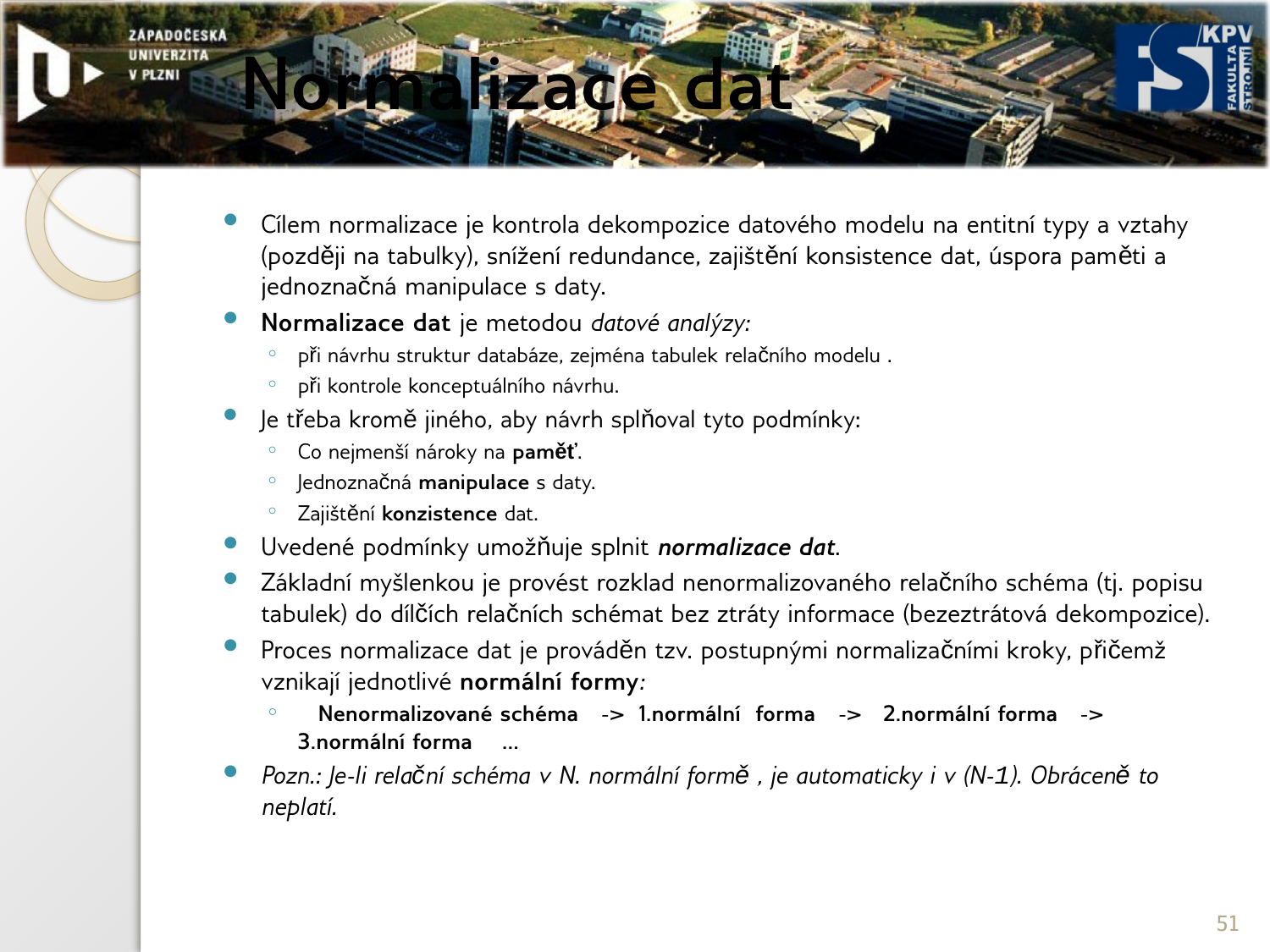

# Normalizace dat
Cílem normalizace je kontrola dekompozice datového modelu na entitní typy a vztahy (později na tabulky), snížení redundance, zajištění konsistence dat, úspora paměti a jednoznačná manipulace s daty.
Normalizace dat je metodou datové analýzy:
při návrhu struktur databáze, zejména tabulek relačního modelu .
při kontrole konceptuálního návrhu.
Je třeba kromě jiného, aby návrh splňoval tyto podmínky:
Co nejmenší nároky na paměť.
Jednoznačná manipulace s daty.
Zajištění konzistence dat.
Uvedené podmínky umožňuje splnit normalizace dat.
Základní myšlenkou je provést rozklad nenormalizovaného relačního schéma (tj. popisu tabulek) do dílčích relačních schémat bez ztráty informace (bezeztrátová dekompozice).
Proces normalizace dat je prováděn tzv. postupnými normalizačními kroky, přičemž vznikají jednotlivé normální formy:
   Nenormalizované schéma   ->  1.normální  forma   ->   2.normální forma   ->   3.normální forma    …
Pozn.: Je-li relační schéma v N. normální formě , je automaticky i v (N-1). Obráceně to neplatí.
51